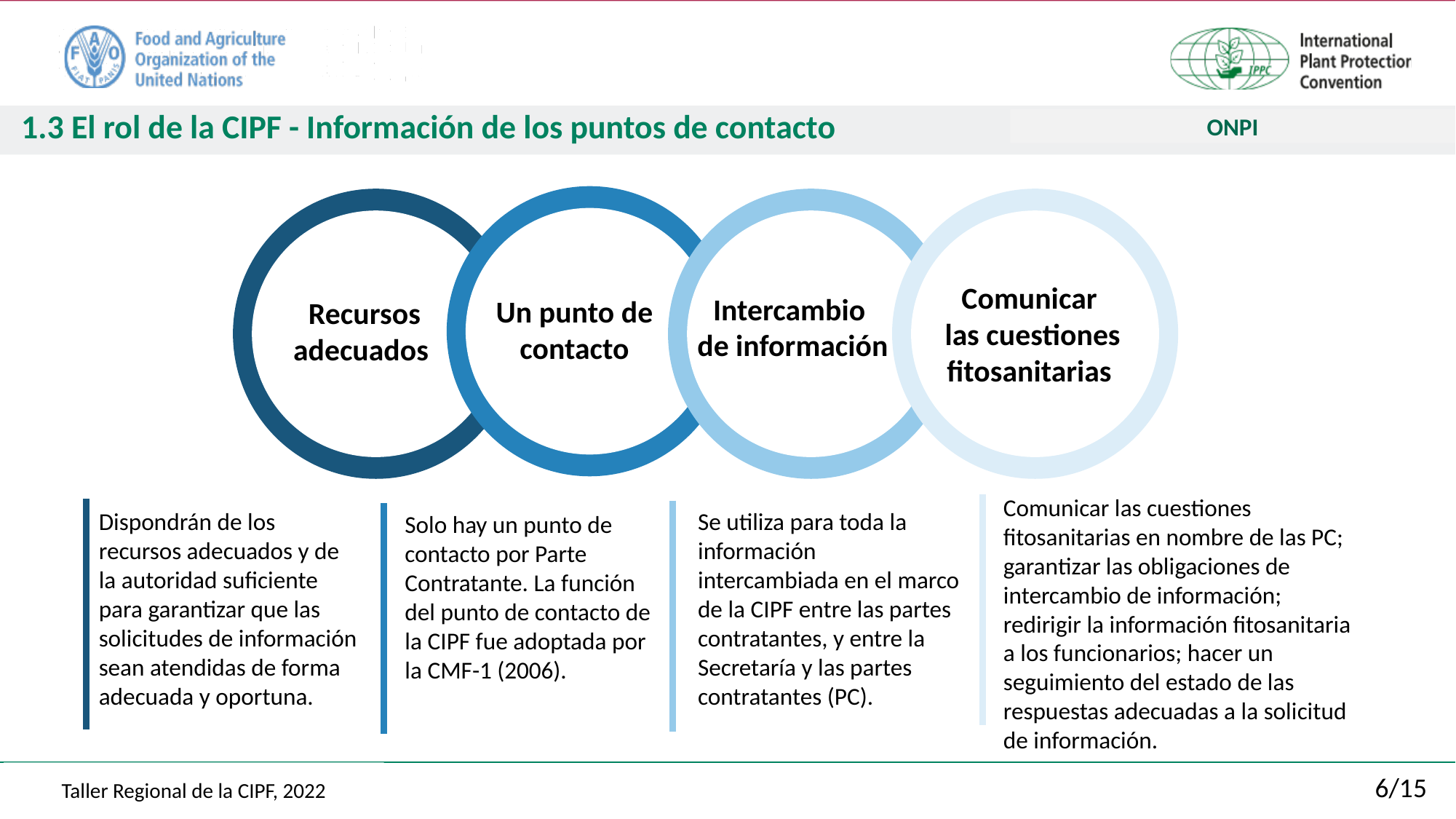

1.3 El rol de la CIPF - Información de los puntos de contacto
ONPI

Comunicar
las cuestiones fitosanitarias
Intercambio
de información
Un punto de contacto
Recursos adecuados
Comunicar las cuestiones fitosanitarias en nombre de las PC; garantizar las obligaciones de intercambio de información; redirigir la información fitosanitaria a los funcionarios; hacer un seguimiento del estado de las respuestas adecuadas a la solicitud de información.
Dispondrán de los recursos adecuados y de
la autoridad suficiente para garantizar que las solicitudes de información sean atendidas de forma adecuada y oportuna.
Se utiliza para toda la información intercambiada en el marco de la CIPF entre las partes contratantes, y entre la Secretaría y las partes contratantes (PC).
Solo hay un punto de contacto por Parte Contratante. La función del punto de contacto de la CIPF fue adoptada por la CMF-1 (2006).

Taller Regional de la CIPF, 2022
6/15